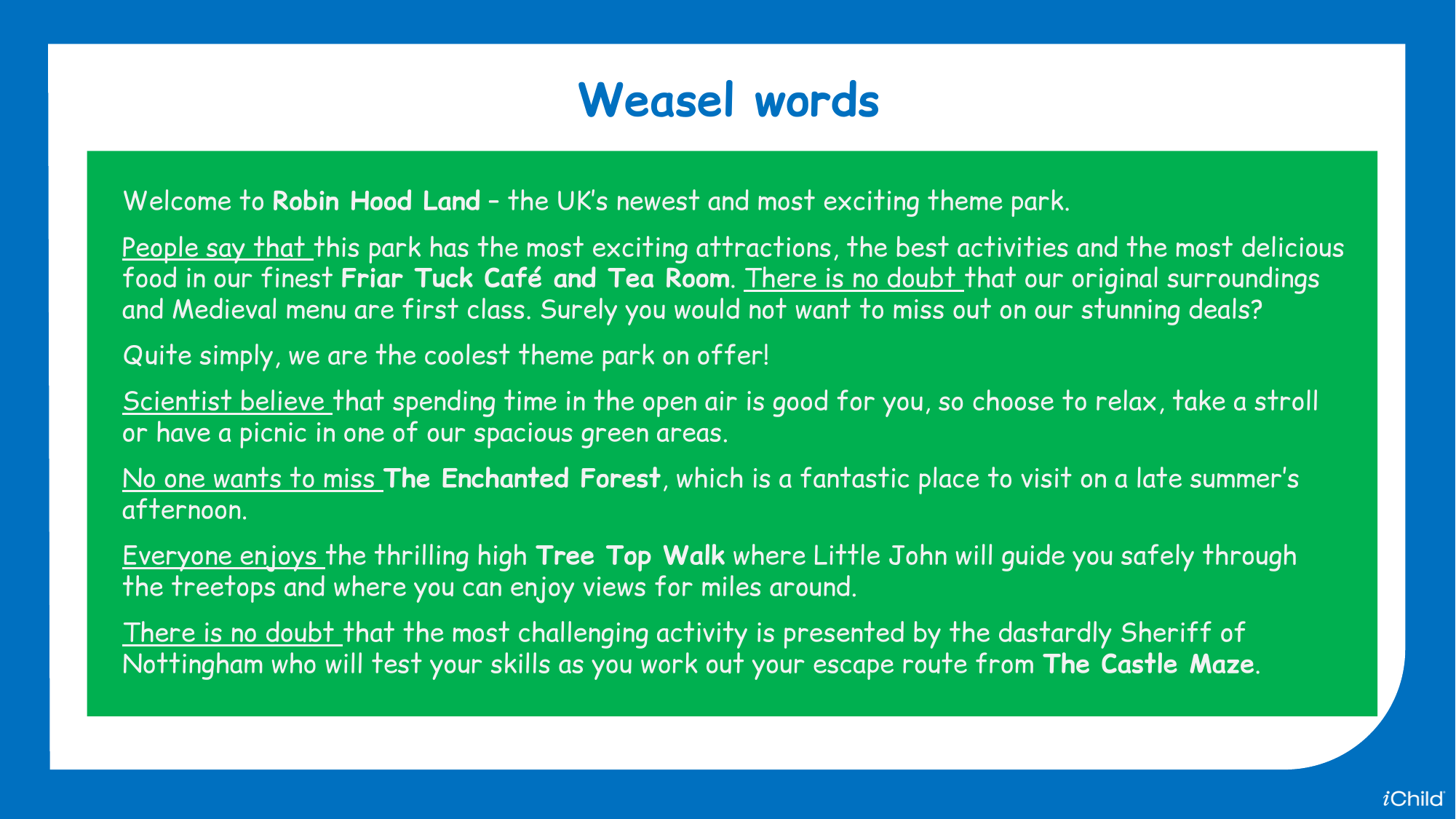

Weasel words

Welcome to Robin Hood Land – the UK’s newest and most exciting theme park.
People say that this park has the most exciting attractions, the best activities and the most delicious food in our finest Friar Tuck Café and Tea Room. There is no doubt that our original surroundings and Medieval menu are first class. Surely you would not want to miss out on our stunning deals?
Quite simply, we are the coolest theme park on offer!
Scientist believe that spending time in the open air is good for you, so choose to relax, take a stroll or have a picnic in one of our spacious green areas.
No one wants to miss The Enchanted Forest, which is a fantastic place to visit on a late summer’s afternoon.
Everyone enjoys the thrilling high Tree Top Walk where Little John will guide you safely through
the treetops and where you can enjoy views for miles around.
There is no doubt that the most challenging activity is presented by the dastardly Sheriff of Nottingham who will test your skills as you work out your escape route from The Castle Maze.